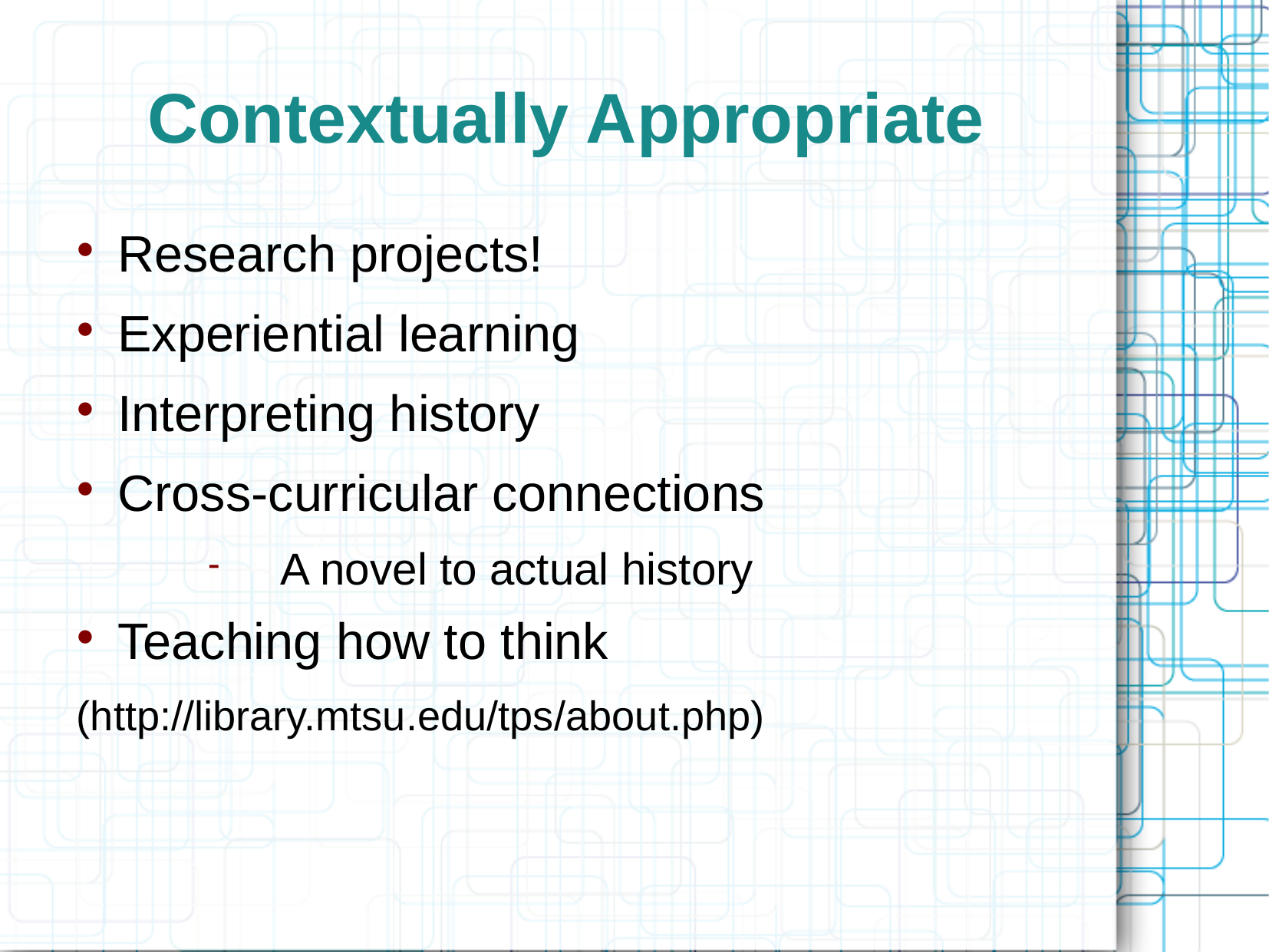

Contextually Appropriate
Research projects!
Experiential learning
Interpreting history
Cross-curricular connections
A novel to actual history
Teaching how to think
(http://library.mtsu.edu/tps/about.php)